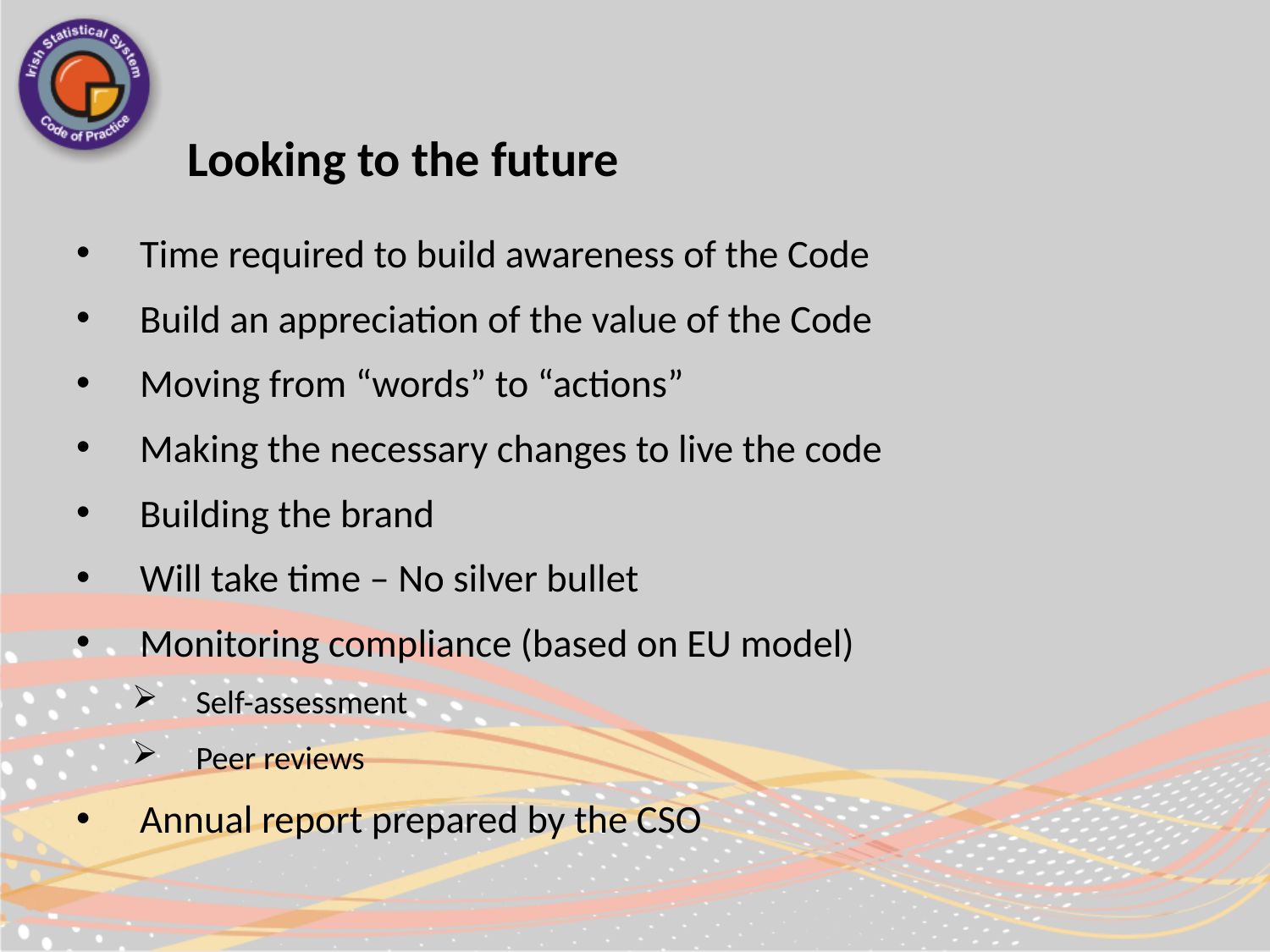

# Looking to the future
Time required to build awareness of the Code
Build an appreciation of the value of the Code
Moving from “words” to “actions”
Making the necessary changes to live the code
Building the brand
Will take time – No silver bullet
Monitoring compliance (based on EU model)
Self-assessment
Peer reviews
Annual report prepared by the CSO